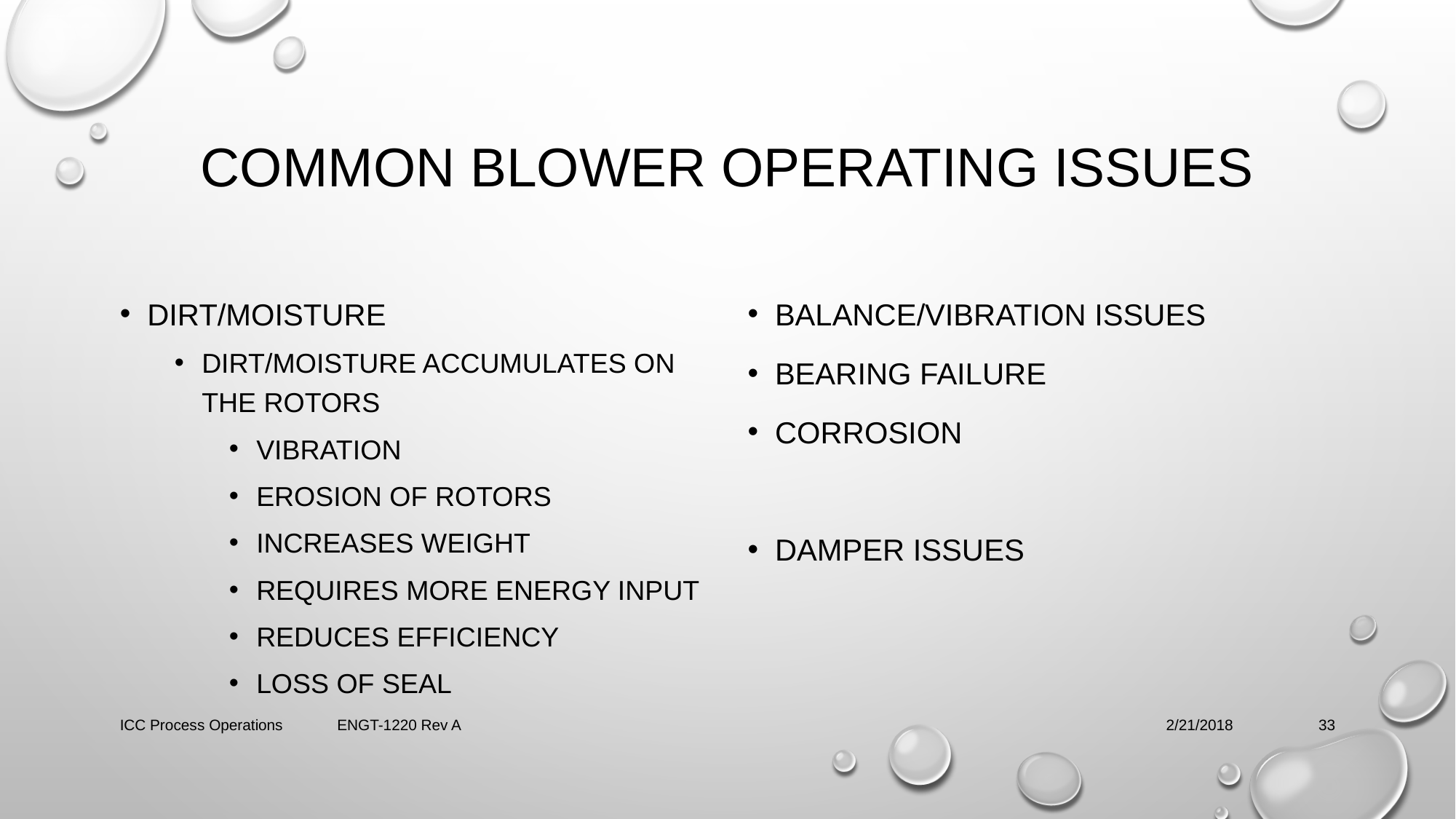

# Common Blower operating issues
Dirt/moisture
Dirt/moisture accumulates on the rotors
Vibration
Erosion of rotors
Increases weight
Requires more energy input
Reduces efficiency
Loss of seal

Balance/vibration issues
Bearing failure
Corrosion

Damper issues
ICC Process Operations             ENGT-1220 Rev A
2/21/2018
33